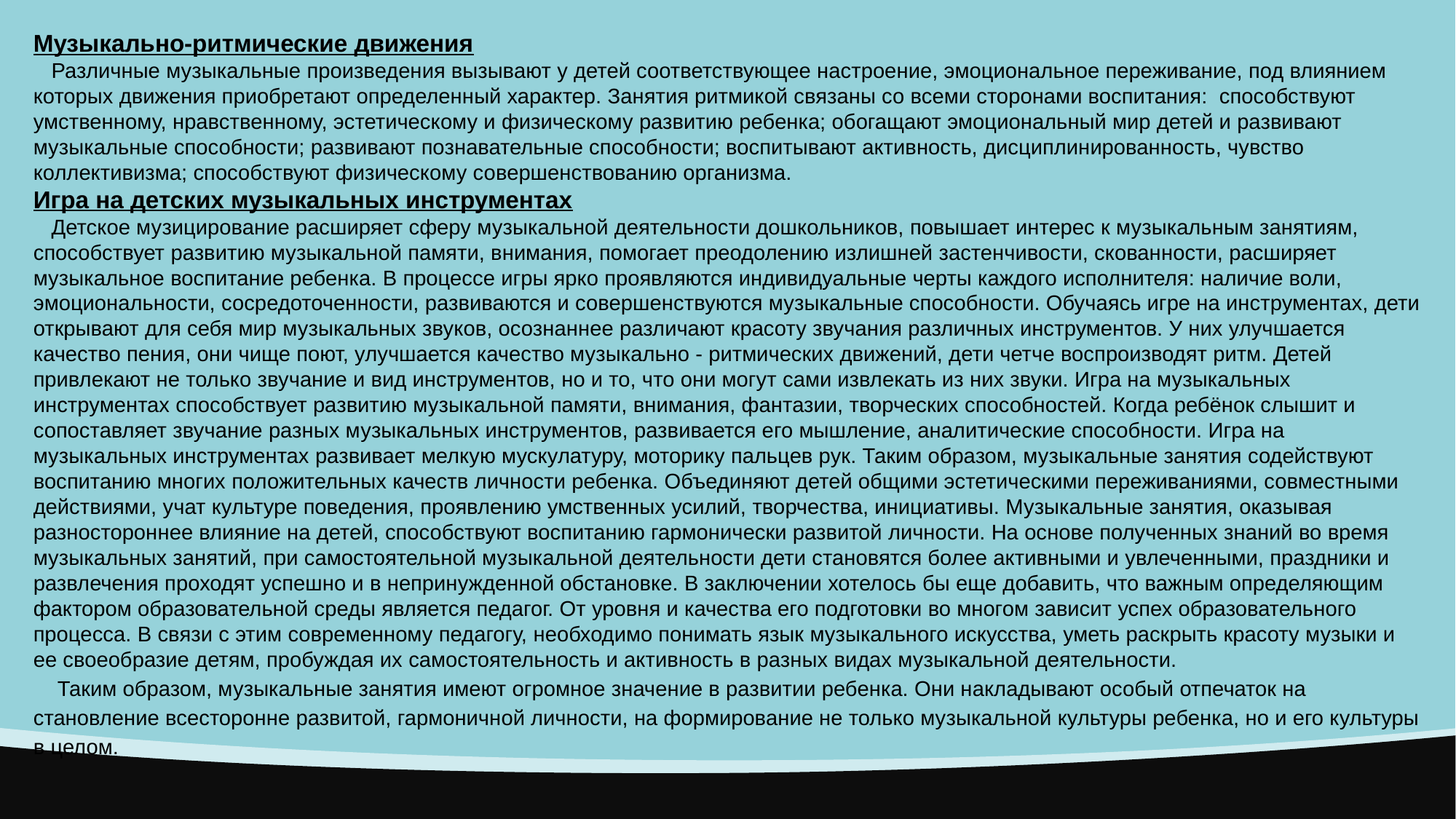

Музыкально-ритмические движения
   Различные музыкальные произведения вызывают у детей соответствующее настроение, эмоциональное переживание, под влиянием которых движения приобретают определенный характер. Занятия ритмикой связаны со всеми сторонами воспитания:  способствуют умственному, нравственному, эстетическому и физическому развитию ребенка; обогащают эмоциональный мир детей и развивают музыкальные способности; развивают познавательные способности; воспитывают активность, дисциплинированность, чувство коллективизма; способствуют физическому совершенствованию организма.
Игра на детских музыкальных инструментах
   Детское музицирование расширяет сферу музыкальной деятельности дошкольников, повышает интерес к музыкальным занятиям, способствует развитию музыкальной памяти, внимания, помогает преодолению излишней застенчивости, скованности, расширяет музыкальное воспитание ребенка. В процессе игры ярко проявляются индивидуальные черты каждого исполнителя: наличие воли, эмоциональности, сосредоточенности, развиваются и совершенствуются музыкальные способности. Обучаясь игре на инструментах, дети открывают для себя мир музыкальных звуков, осознаннее различают красоту звучания различных инструментов. У них улучшается качество пения, они чище поют, улучшается качество музыкально - ритмических движений, дети четче воспроизводят ритм. Детей привлекают не только звучание и вид инструментов, но и то, что они могут сами извлекать из них звуки. Игра на музыкальных инструментах способствует развитию музыкальной памяти, внимания, фантазии, творческих способностей. Когда ребёнок слышит и сопоставляет звучание разных музыкальных инструментов, развивается его мышление, аналитические способности. Игра на музыкальных инструментах развивает мелкую мускулатуру, моторику пальцев рук. Таким образом, музыкальные занятия содействуют воспитанию многих положительных качеств личности ребенка. Объединяют детей общими эстетическими переживаниями, совместными действиями, учат культуре поведения, проявлению умственных усилий, творчества, инициативы. Музыкальные занятия, оказывая разностороннее влияние на детей, способствуют воспитанию гармонически развитой личности. На основе полученных знаний во время музыкальных занятий, при самостоятельной музыкальной деятельности дети становятся более активными и увлеченными, праздники и развлечения проходят успешно и в непринужденной обстановке. В заключении хотелось бы еще добавить, что важным определяющим фактором образовательной среды является педагог. От уровня и качества его подготовки во многом зависит успех образовательного процесса. В связи с этим современному педагогу, необходимо понимать язык музыкального искусства, уметь раскрыть красоту музыки и ее своеобразие детям, пробуждая их самостоятельность и активность в разных видах музыкальной деятельности.
    Таким образом, музыкальные занятия имеют огромное значение в развитии ребенка. Они накладывают особый отпечаток на становление всесторонне развитой, гармоничной личности, на формирование не только музыкальной культуры ребенка, но и его культуры в целом.